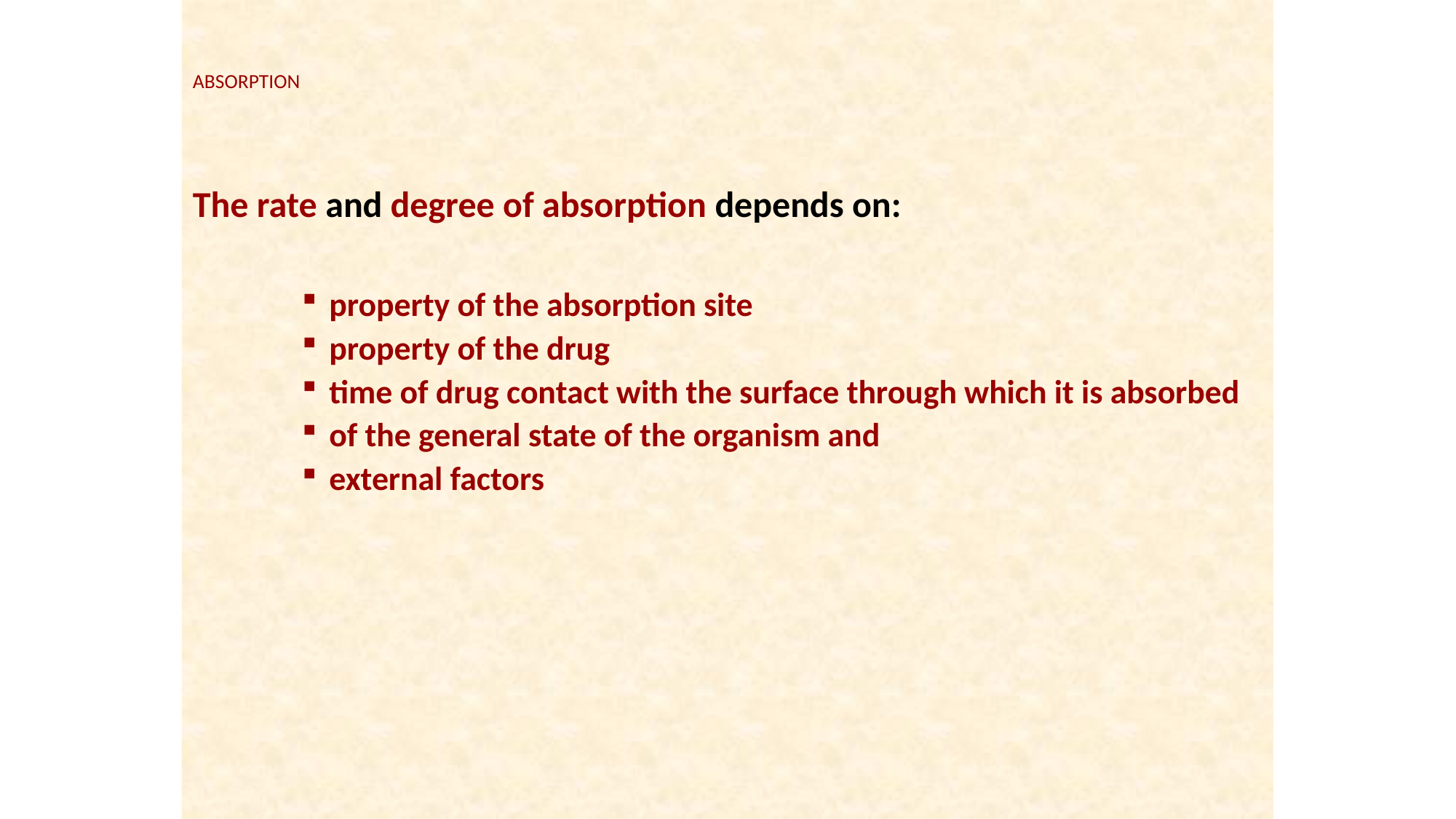

# ABSORPTION

The rate and degree of absorption depends on:

property of the absorption site
property of the drug
time of drug contact with the surface through which it is absorbed
of the general state of the organism and
external factors